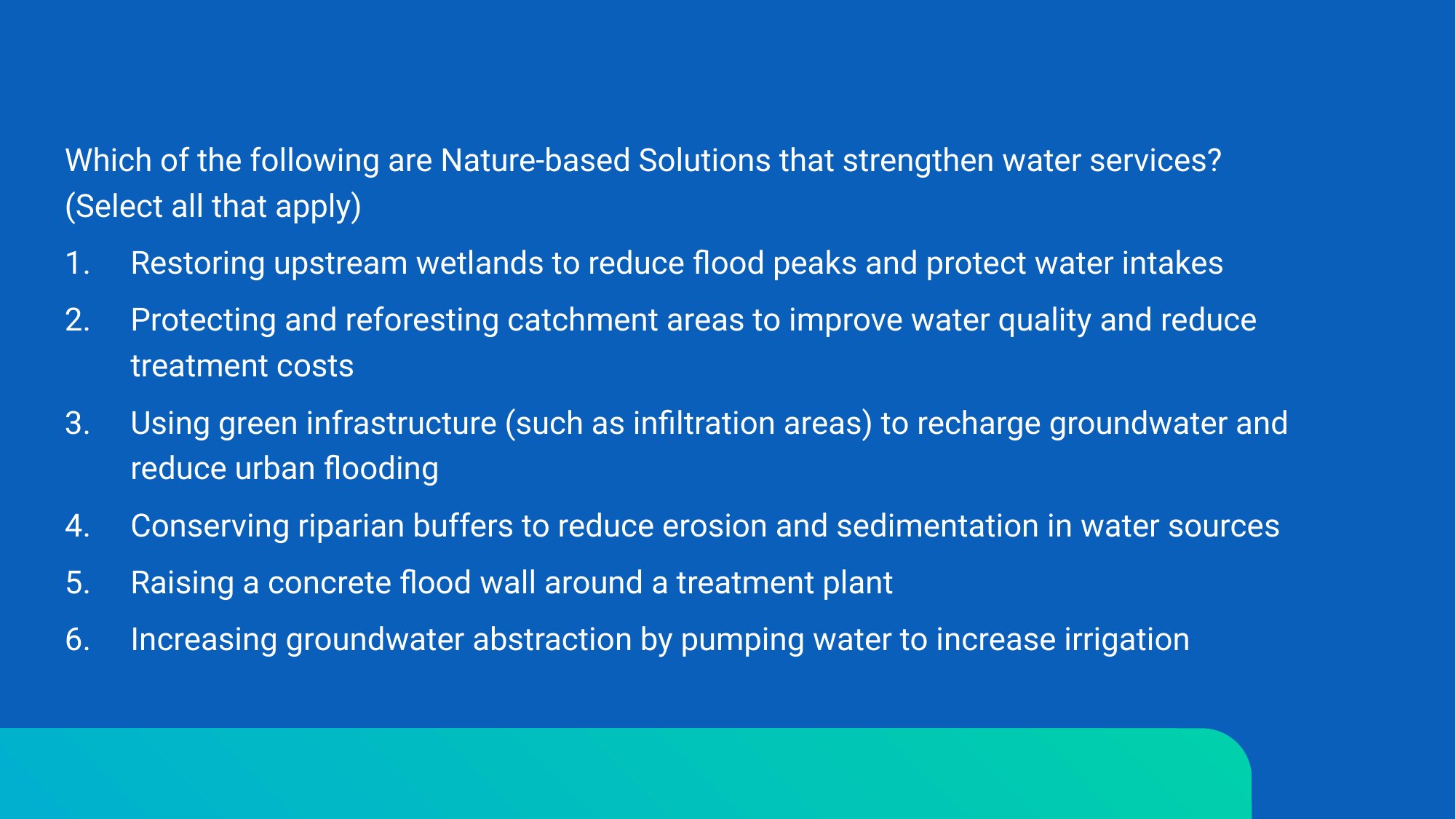

Which of the following are Nature-based Solutions that strengthen water services? (Select all that apply)
Restoring upstream wetlands to reduce flood peaks and protect water intakes
Protecting and reforesting catchment areas to improve water quality and reduce treatment costs
Using green infrastructure (such as infiltration areas) to recharge groundwater and reduce urban flooding
Conserving riparian buffers to reduce erosion and sedimentation in water sources
Raising a concrete flood wall around a treatment plant
Increasing groundwater abstraction by pumping water to increase irrigation